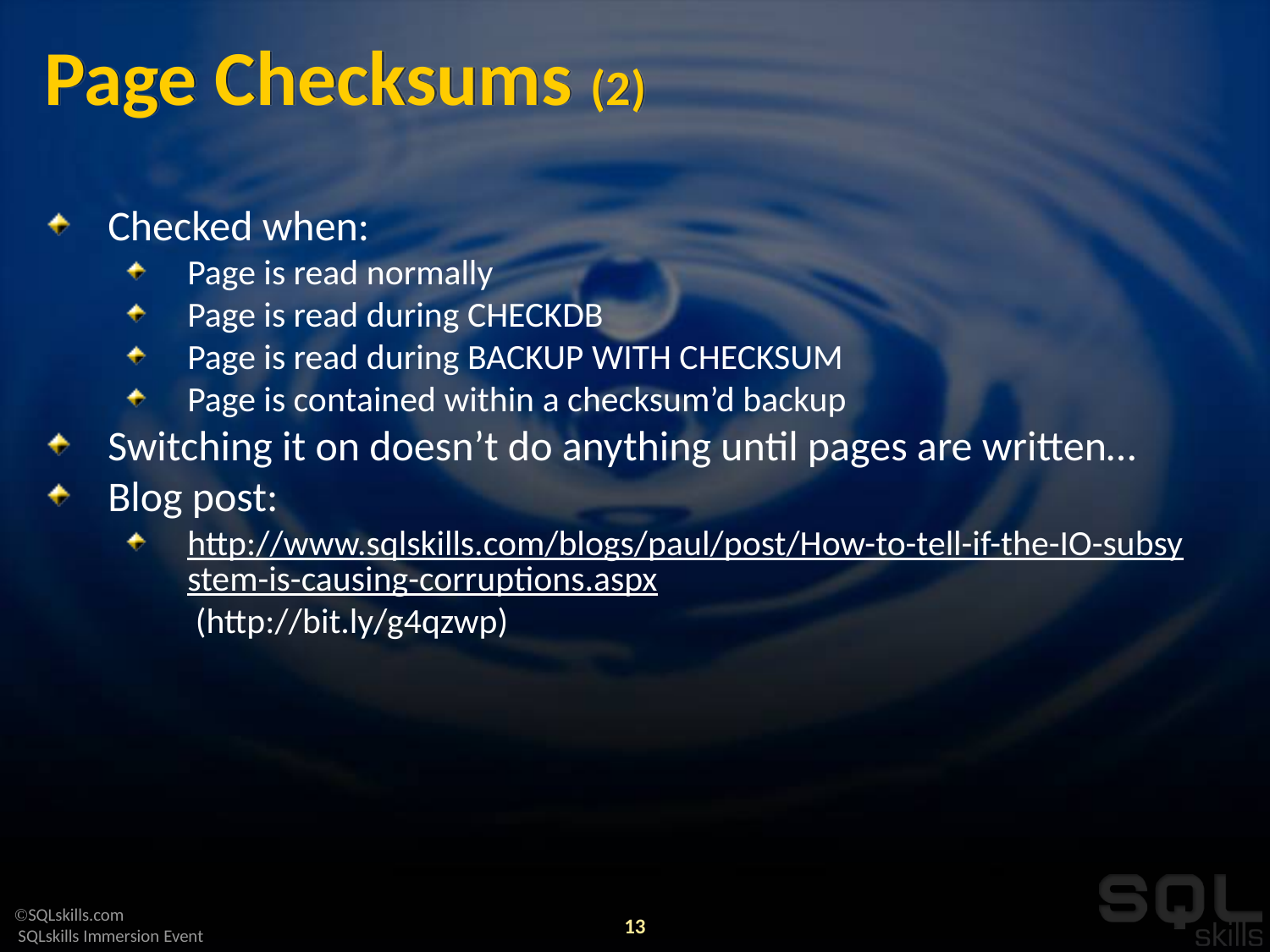

# Page Checksums (2)
Checked when:
Page is read normally
Page is read during CHECKDB
Page is read during BACKUP WITH CHECKSUM
Page is contained within a checksum’d backup
Switching it on doesn’t do anything until pages are written…
Blog post:
http://www.sqlskills.com/blogs/paul/post/How-to-tell-if-the-IO-subsystem-is-causing-corruptions.aspx (http://bit.ly/g4qzwp)
13